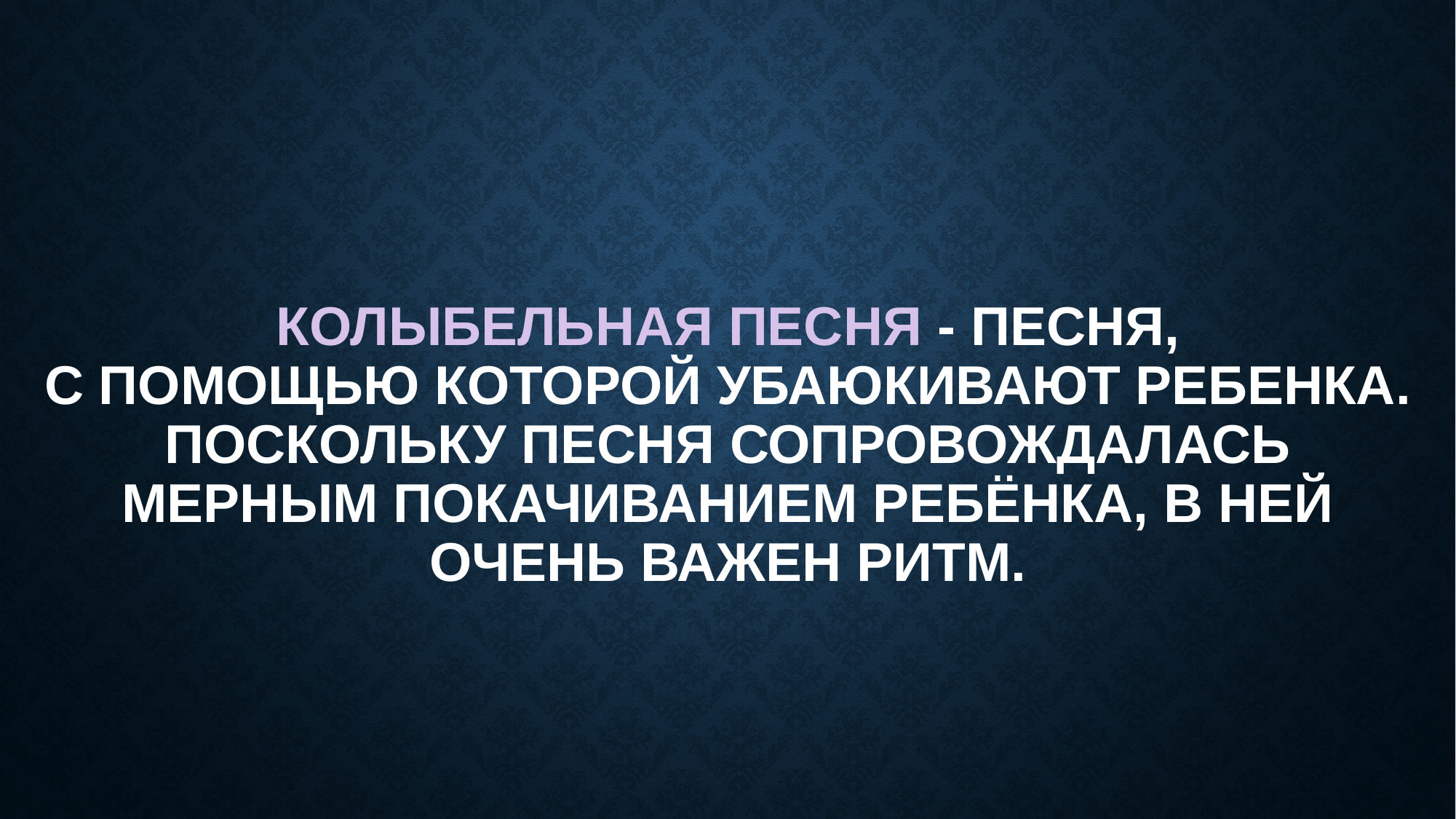

# Колыбельная песня - песня, с помощью которой убаюкивают ребенка. Поскольку песня сопровождалась мерным покачиванием ребёнка, в ней очень важен ритм.